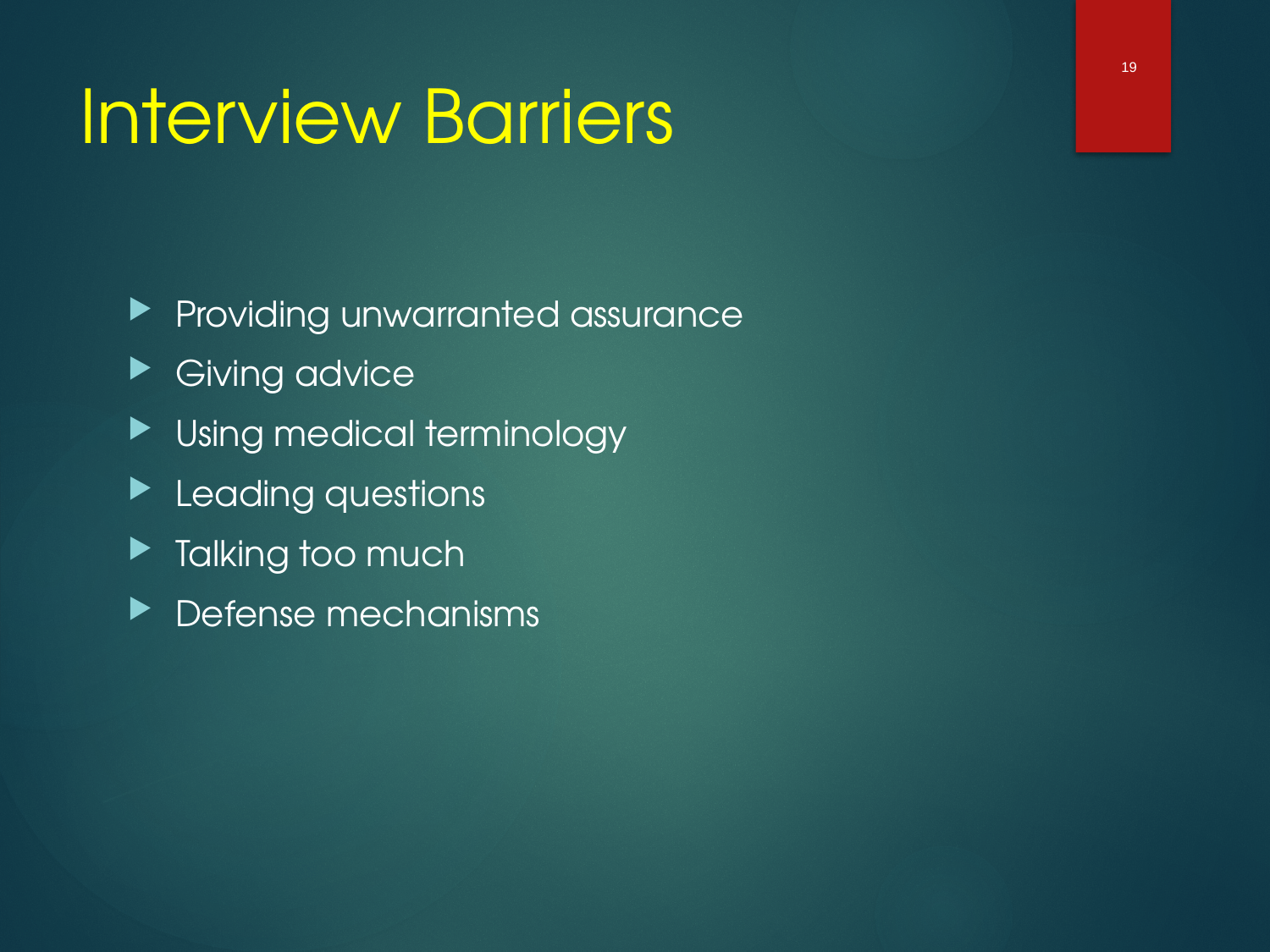

19

# Interview Barriers
Providing unwarranted assurance
Giving advice
Using medical terminology
Leading questions
Talking too much
Defense mechanisms